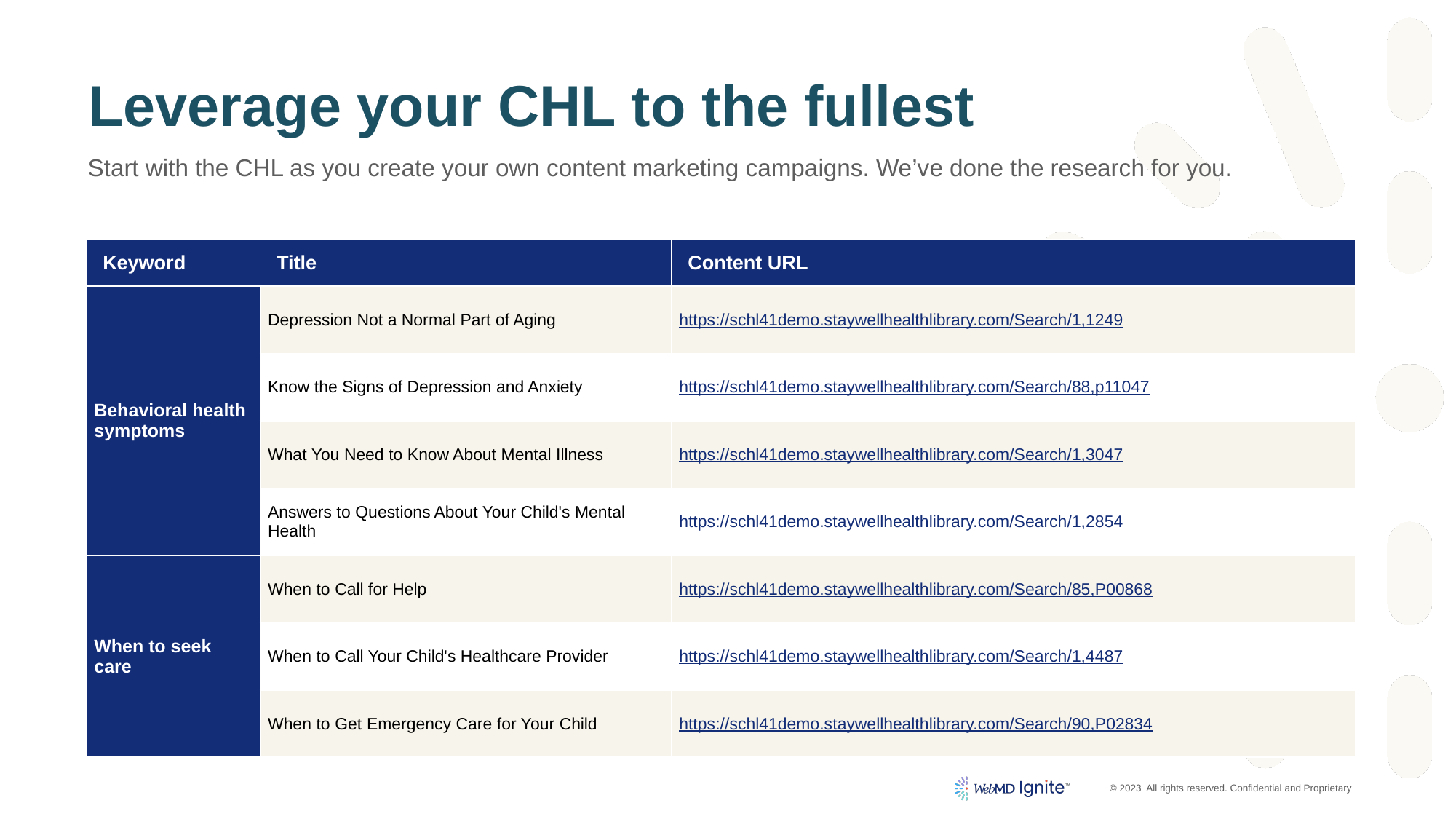

# Leverage your CHL to the fullest
Start with the CHL as you create your own content marketing campaigns. We’ve done the research for you.
| Keyword | Title | Content URL |
| --- | --- | --- |
| Behavioral health symptoms | Depression Not a Normal Part of Aging | https://schl41demo.staywellhealthlibrary.com/Search/1,1249 |
|  | Know the Signs of Depression and Anxiety | https://schl41demo.staywellhealthlibrary.com/Search/88,p11047 |
|  | What You Need to Know About Mental Illness | https://schl41demo.staywellhealthlibrary.com/Search/1,3047 |
|  | Answers to Questions About Your Child's Mental Health | https://schl41demo.staywellhealthlibrary.com/Search/1,2854 |
| When to seek care | When to Call for Help | https://schl41demo.staywellhealthlibrary.com/Search/85,P00868 |
|  | When to Call Your Child's Healthcare Provider | https://schl41demo.staywellhealthlibrary.com/Search/1,4487 |
|  | When to Get Emergency Care for Your Child | https://schl41demo.staywellhealthlibrary.com/Search/90,P02834 |